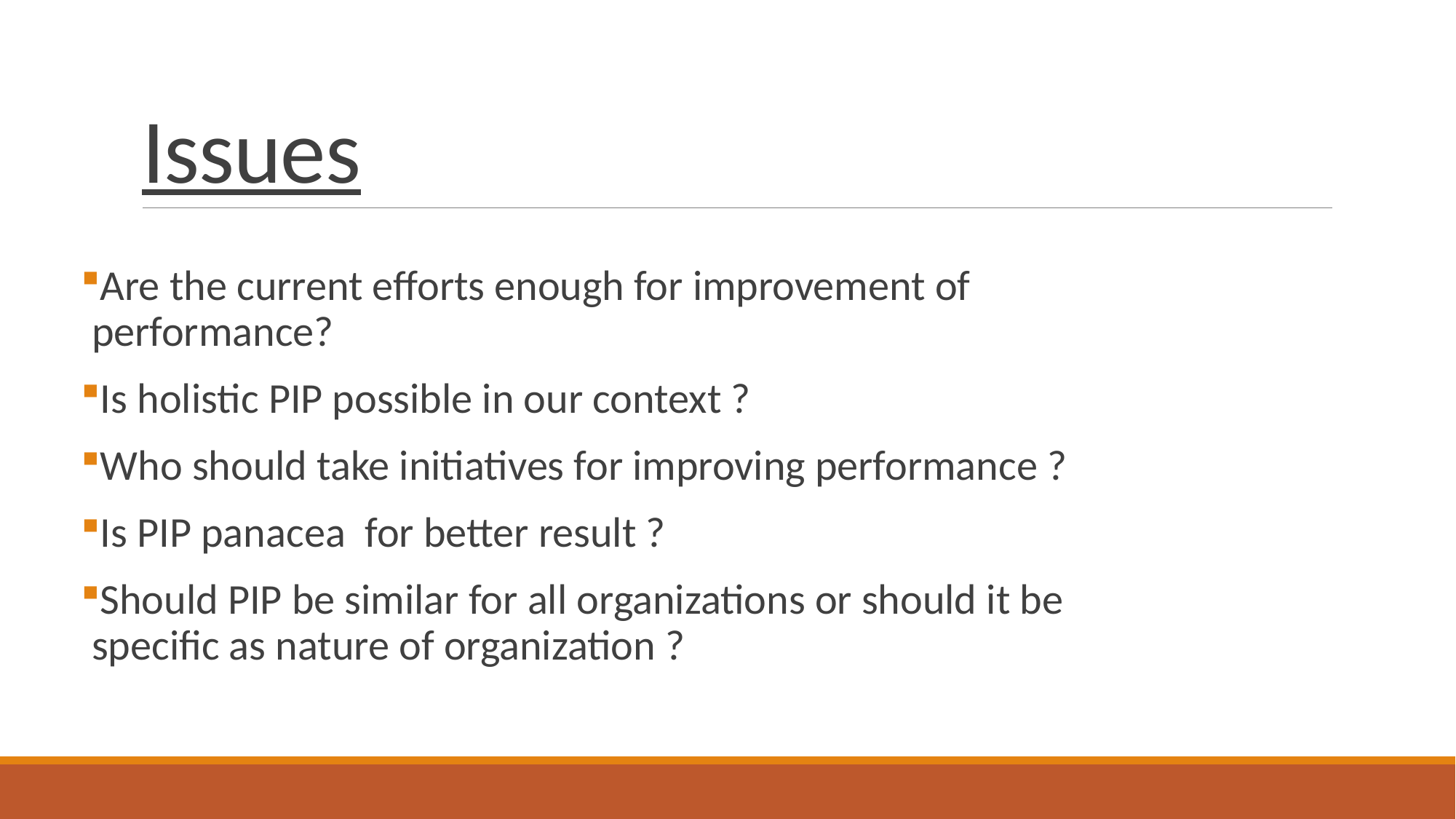

# Issues
Are the current efforts enough for improvement of performance?
Is holistic PIP possible in our context ?
Who should take initiatives for improving performance ?
Is PIP panacea  for better result ?
Should PIP be similar for all organizations or should it be specific as nature of organization ?